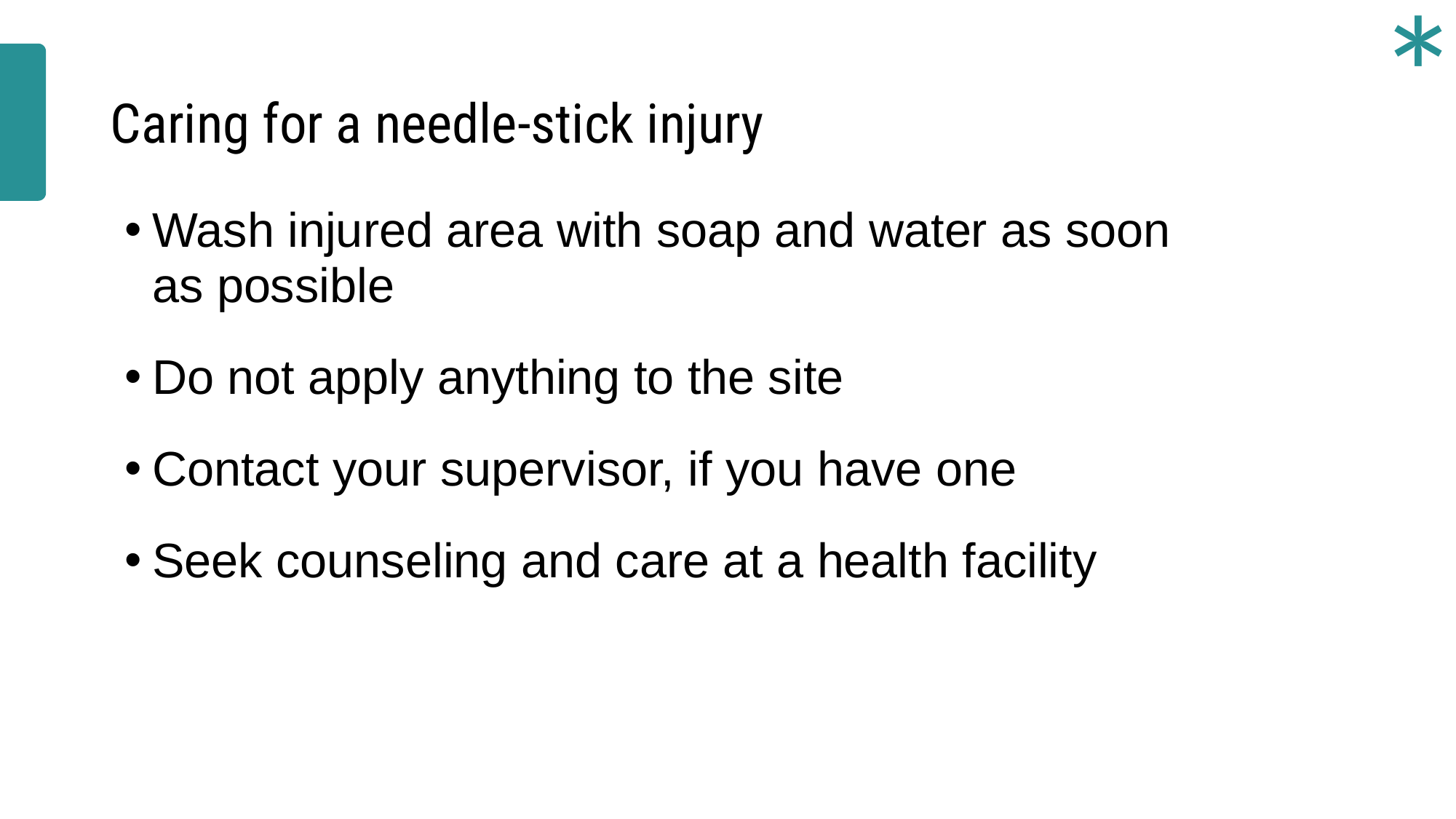

*
# Caring for a needle-stick injury
Wash injured area with soap and water as soon as possible
Do not apply anything to the site
Contact your supervisor, if you have one
Seek counseling and care at a health facility